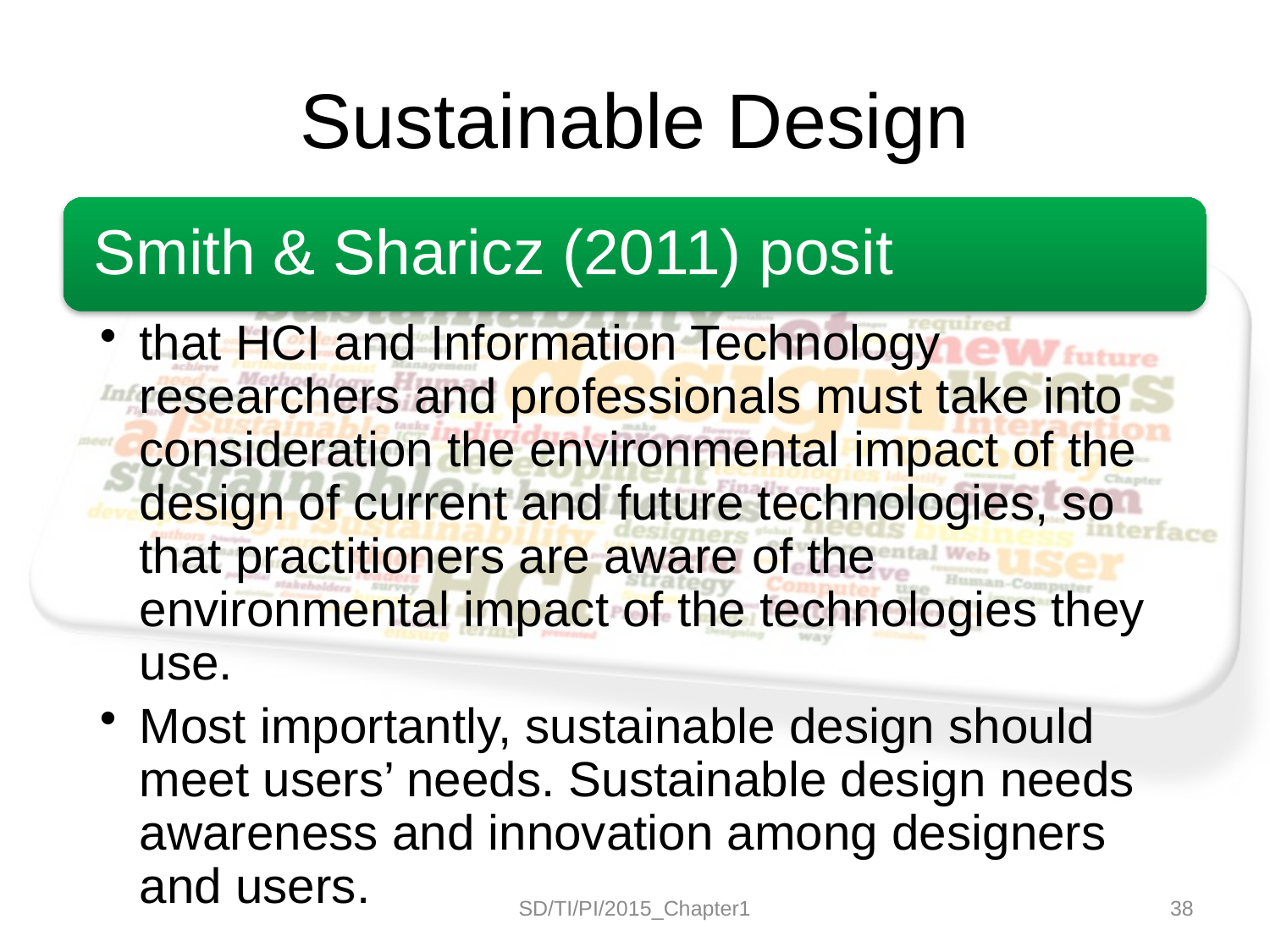

# Sustainable Design
Smith & Sharicz (2011) posit
that HCI and Information Technology researchers and professionals must take into consideration the environmental impact of the design of current and future technologies, so that practitioners are aware of the environmental impact of the technologies they use.
Most importantly, sustainable design should meet users’ needs. Sustainable design needs awareness and innovation among designers and users.
SD/TI/PI/2015_Chapter1
38